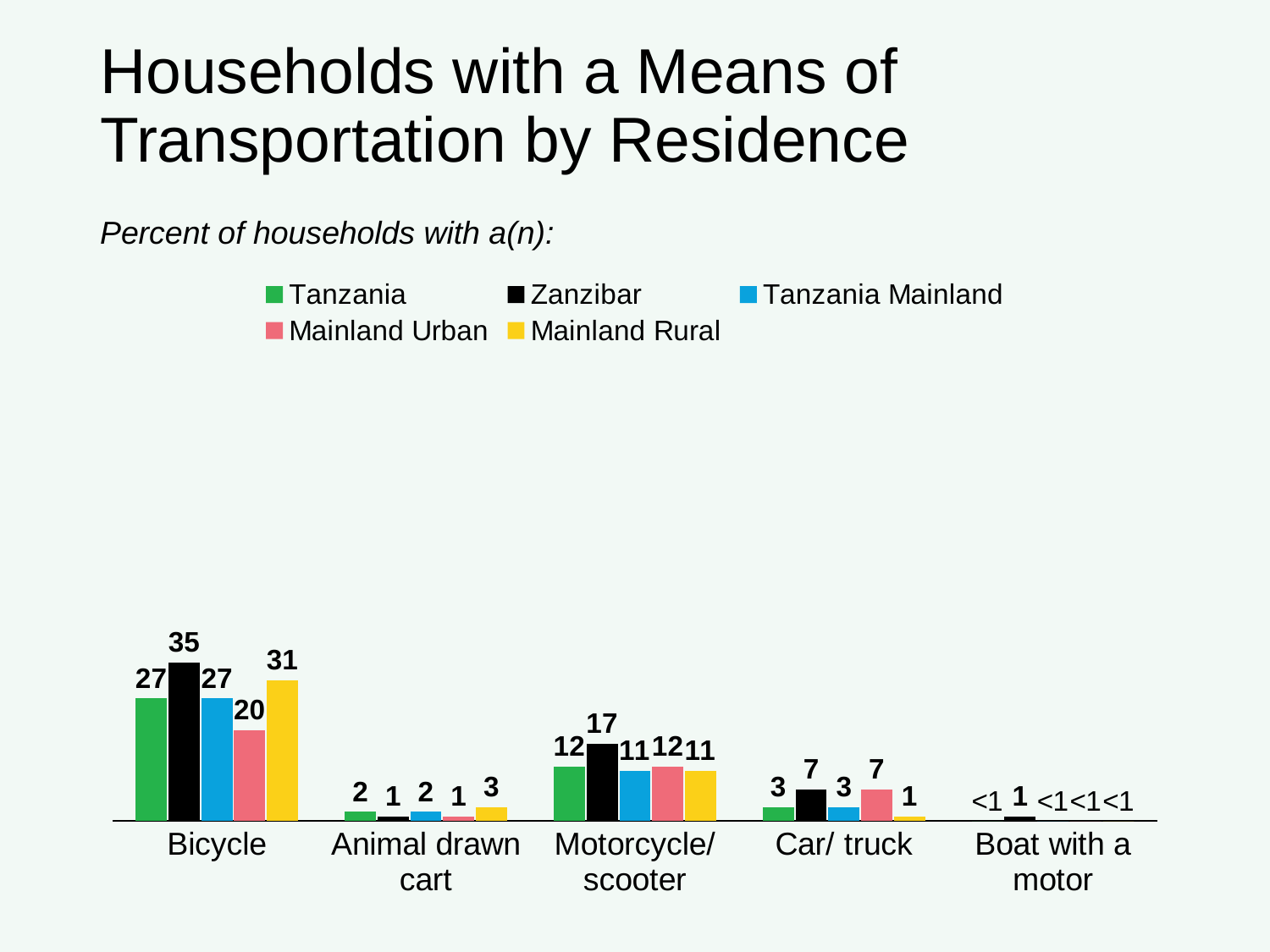

# Households with a Means of Transportation by Residence
Percent of households with a(n):

### Chart

| Category | Tanzania | Zanzibar | Tanzania Mainland | Mainland Urban | Mainland Rural |
|---|---|---|---|---|---|
| Bicycle | 27.0 | 35.0 | 27.0 | 20.0 | 31.0 |
| Animal drawn cart | 2.0 | 1.0 | 2.0 | 1.0 | 3.0 |
| Motorcycle/ scooter | 12.0 | 17.0 | 11.0 | 12.0 | 11.0 |
| Car/ truck | 3.0 | 7.0 | 3.0 | 7.0 | 1.0 |
| Boat with a motor | 0.0 | 1.0 | 0.0 | 0.0 | 0.0 |